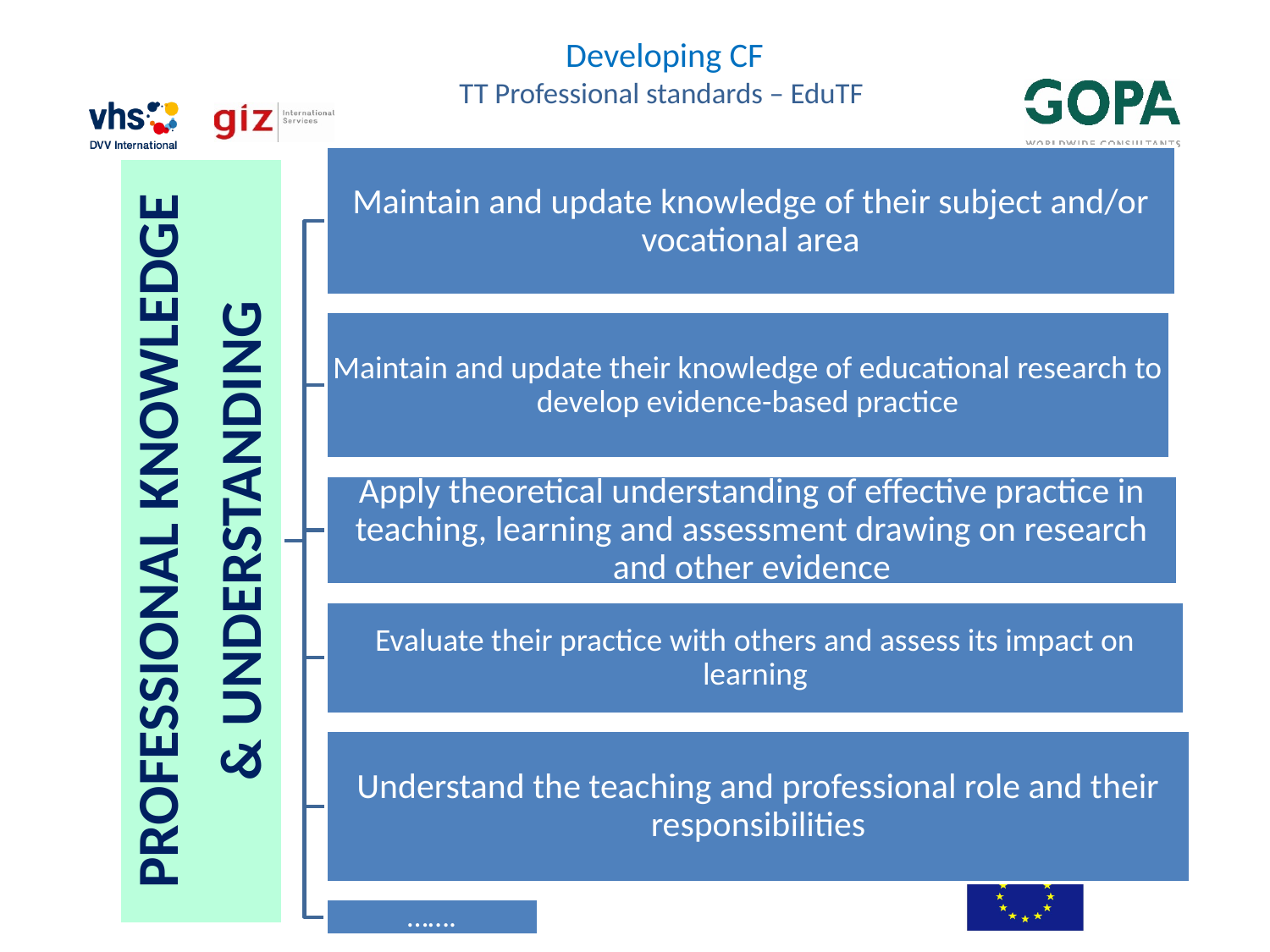

Developing CF
TT Professional standards – EduTF

PROFESSIONAL KNOWLEDGE
& UNDERSTANDING
Maintain and update knowledge of their subject and/or vocational area
Maintain and update their knowledge of educational research to develop evidence-based practice
Apply theoretical understanding of effective practice in teaching, learning and assessment drawing on research and other evidence
Evaluate their practice with others and assess its impact on learning
Understand the teaching and professional role and their responsibilities
…….